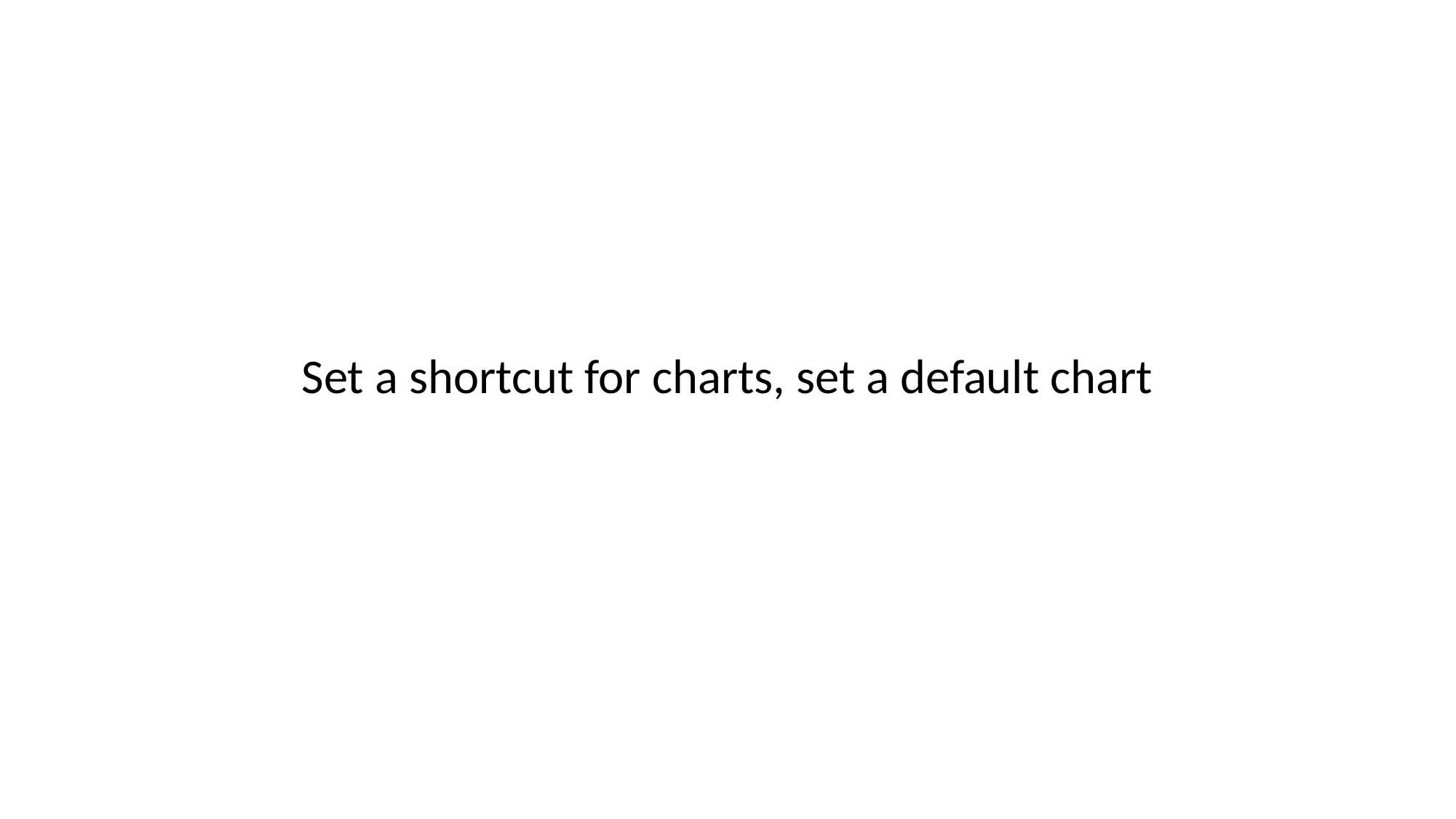

Set a shortcut for charts, set a default chart